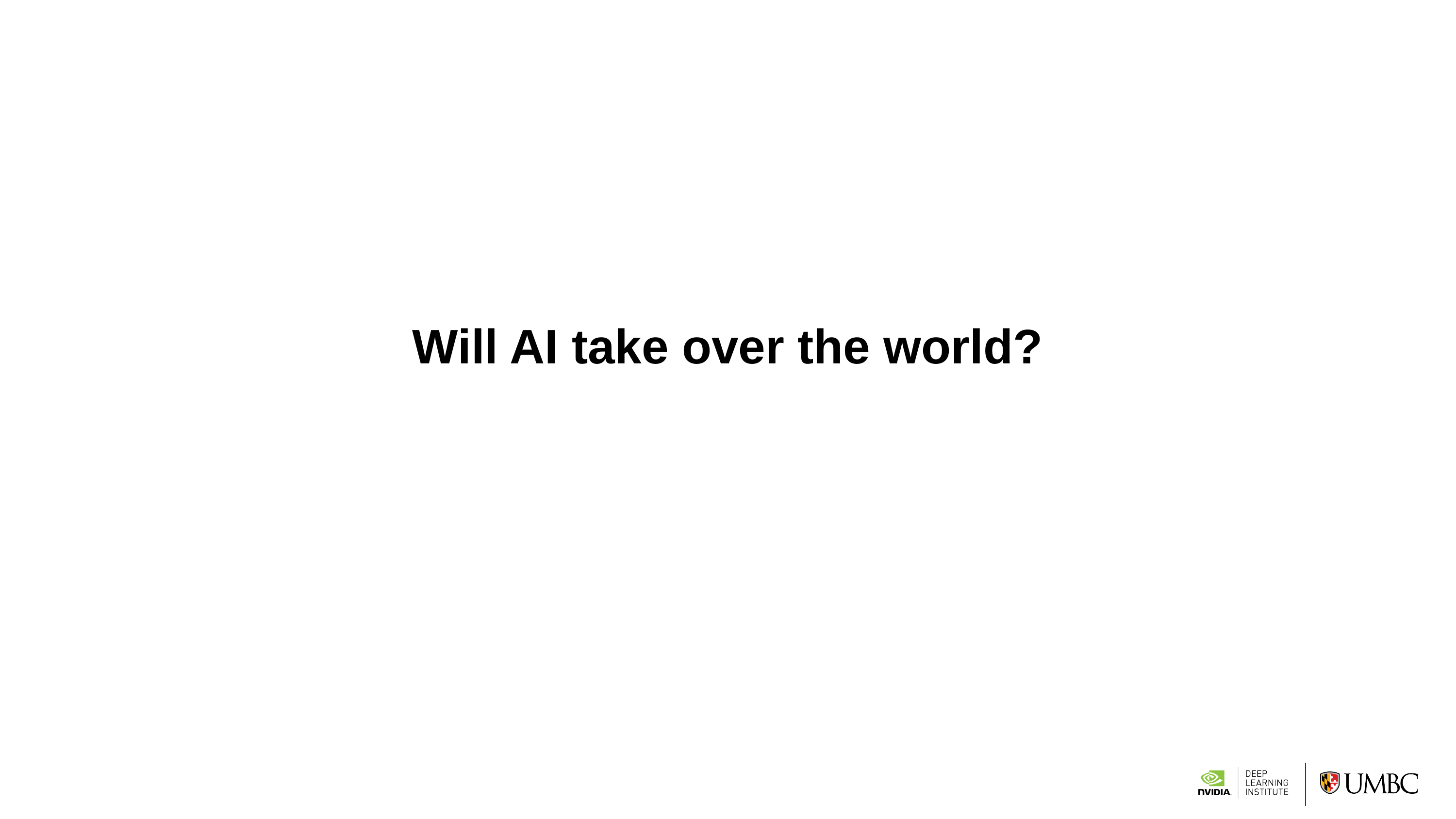

6
# Will AI take over the world?